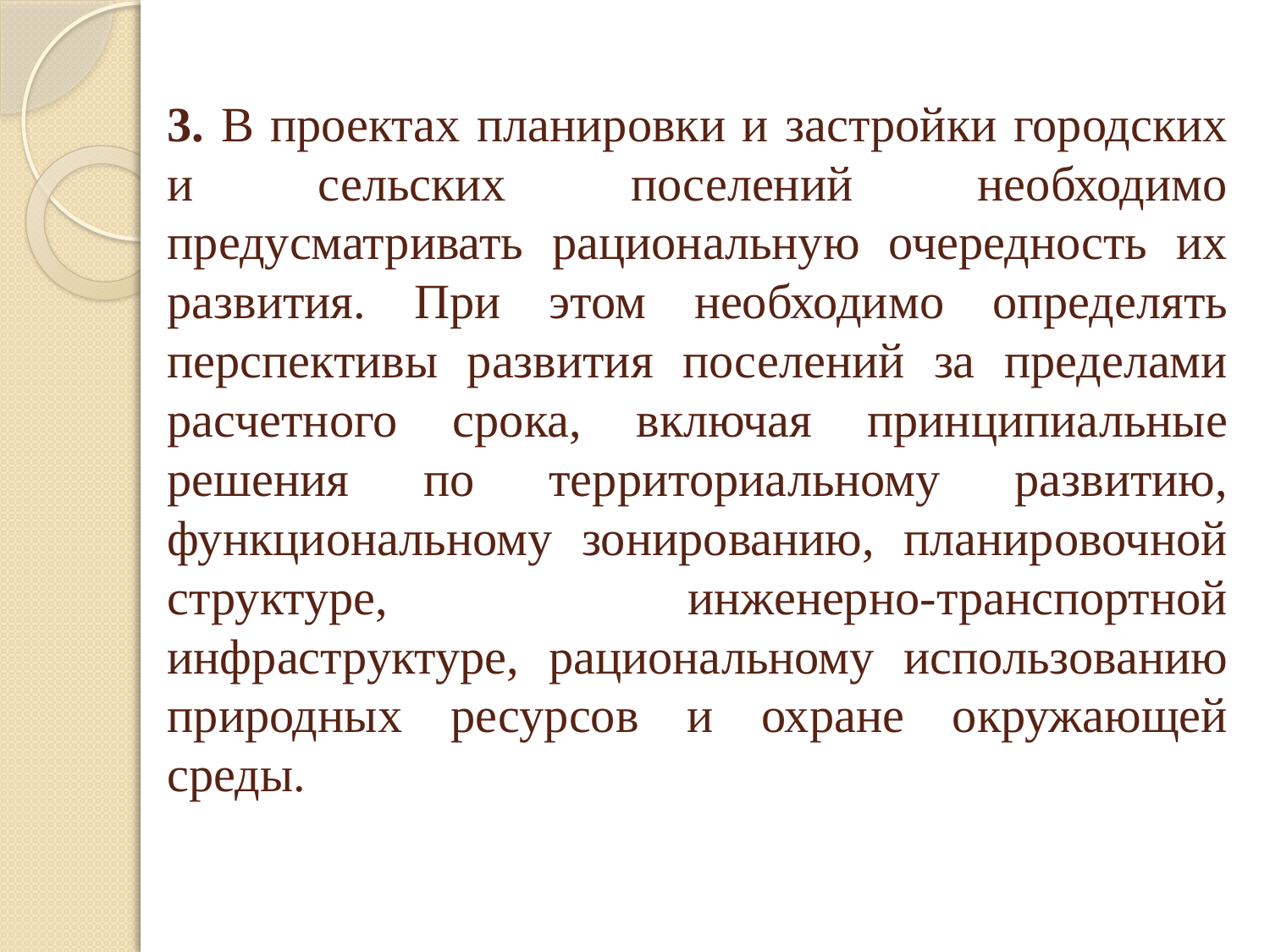

# 3. В проектах планировки и застройки городских и сельских поселений необходимо предусматривать рациональную очередность их развития. При этом необходимо определять перспективы развития поселений за пределами расчетного срока, включая принципиальные решения по территориальному развитию, функциональному зонированию, планировочной структуре, инженерно-транспортной инфраструктуре, рациональному использованию природных ресурсов и охране окружающей среды.